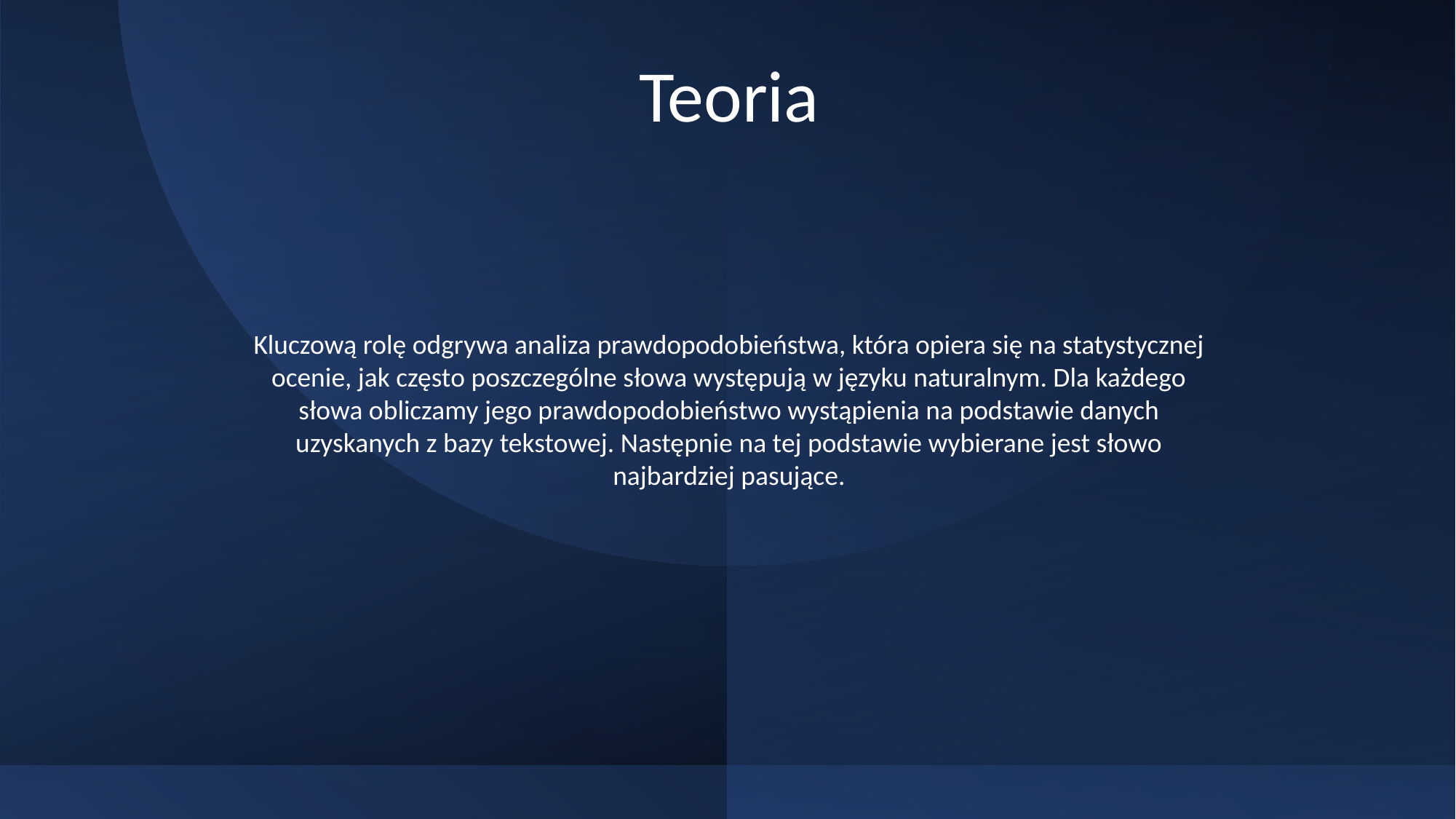

# Teoria

Kluczową rolę odgrywa analiza prawdopodobieństwa, która opiera się na statystycznej ocenie, jak często poszczególne słowa występują w języku naturalnym. Dla każdego słowa obliczamy jego prawdopodobieństwo wystąpienia na podstawie danych uzyskanych z bazy tekstowej. Następnie na tej podstawie wybierane jest słowo najbardziej pasujące.